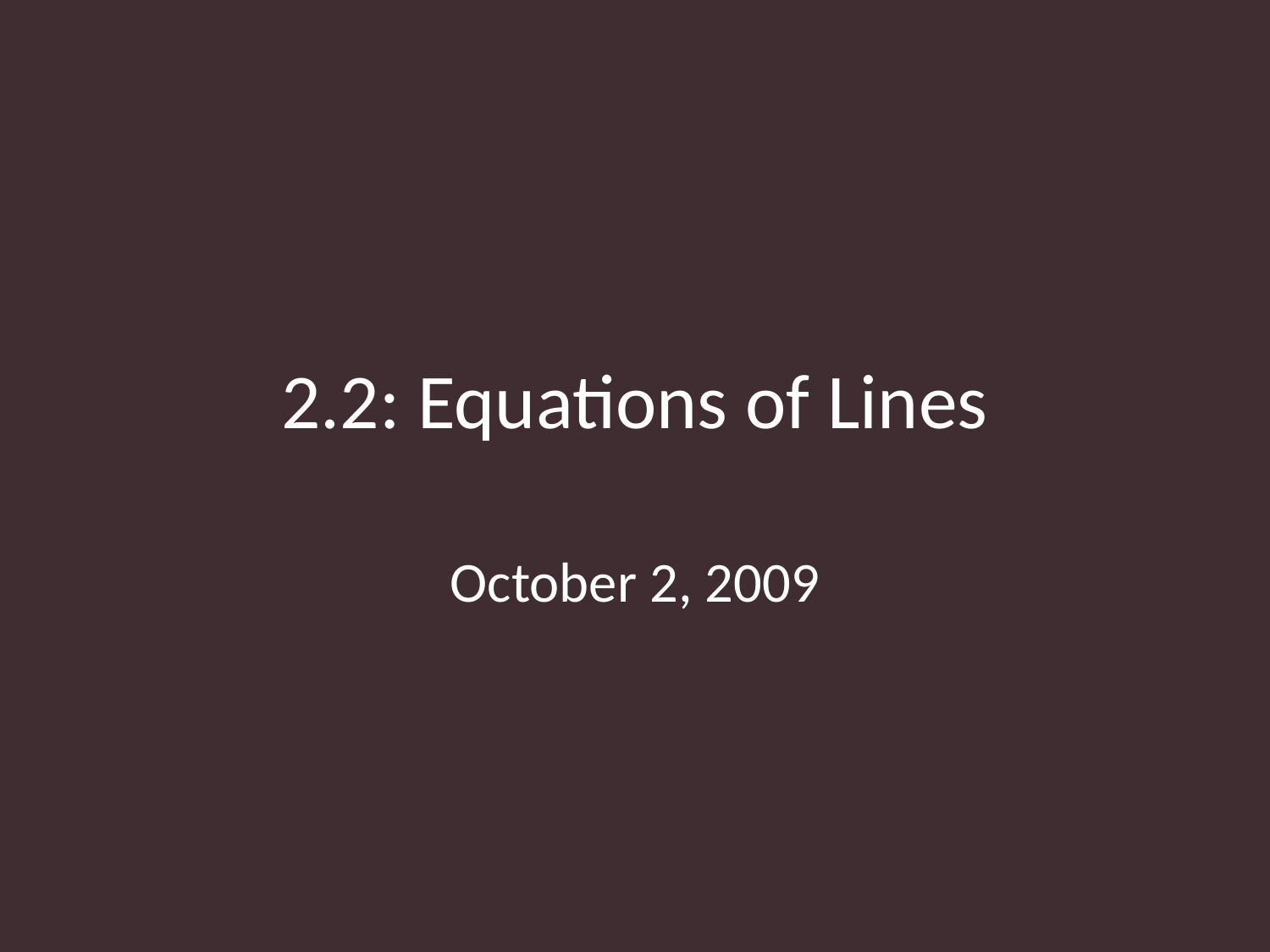

# 2.2: Equations of Lines
October 2, 2009